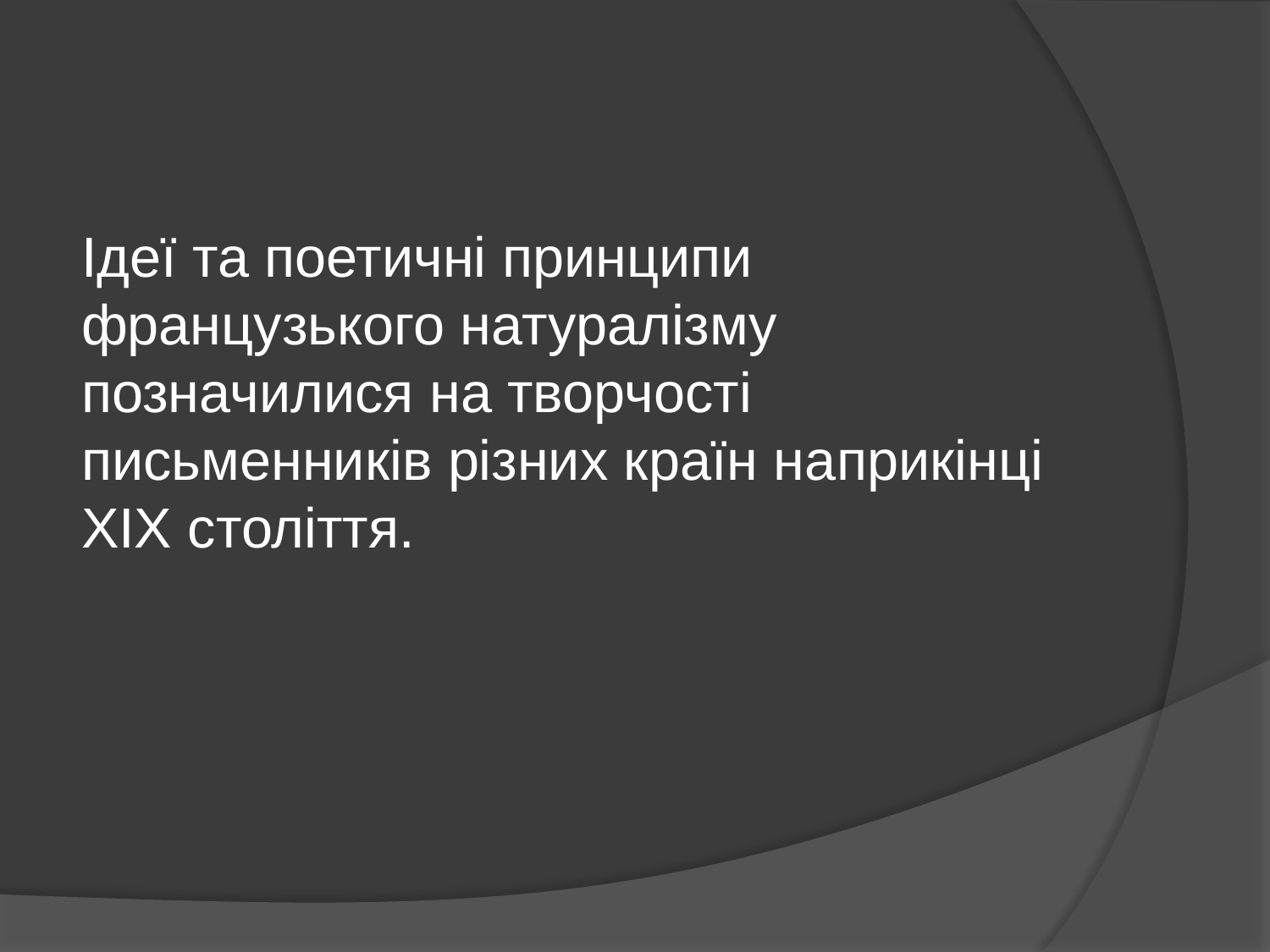

# Ідеї та поетичні принципи французького натуралізму позначилися на творчості письменників різних країн на­прикінці XIX століття.